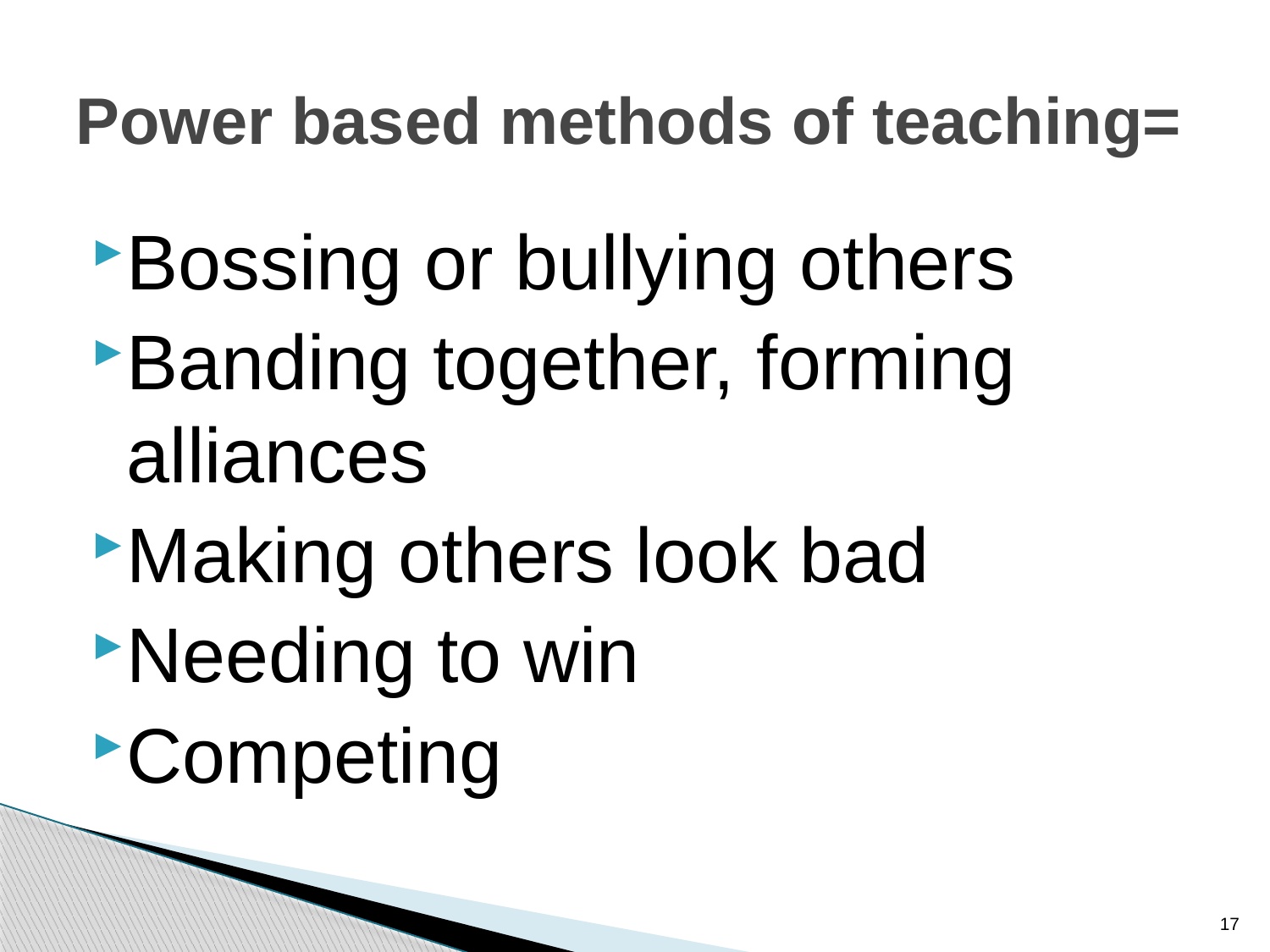

# Power based methods of teaching=
Bossing or bullying others
Banding together, forming alliances
Making others look bad
Needing to win
Competing

17